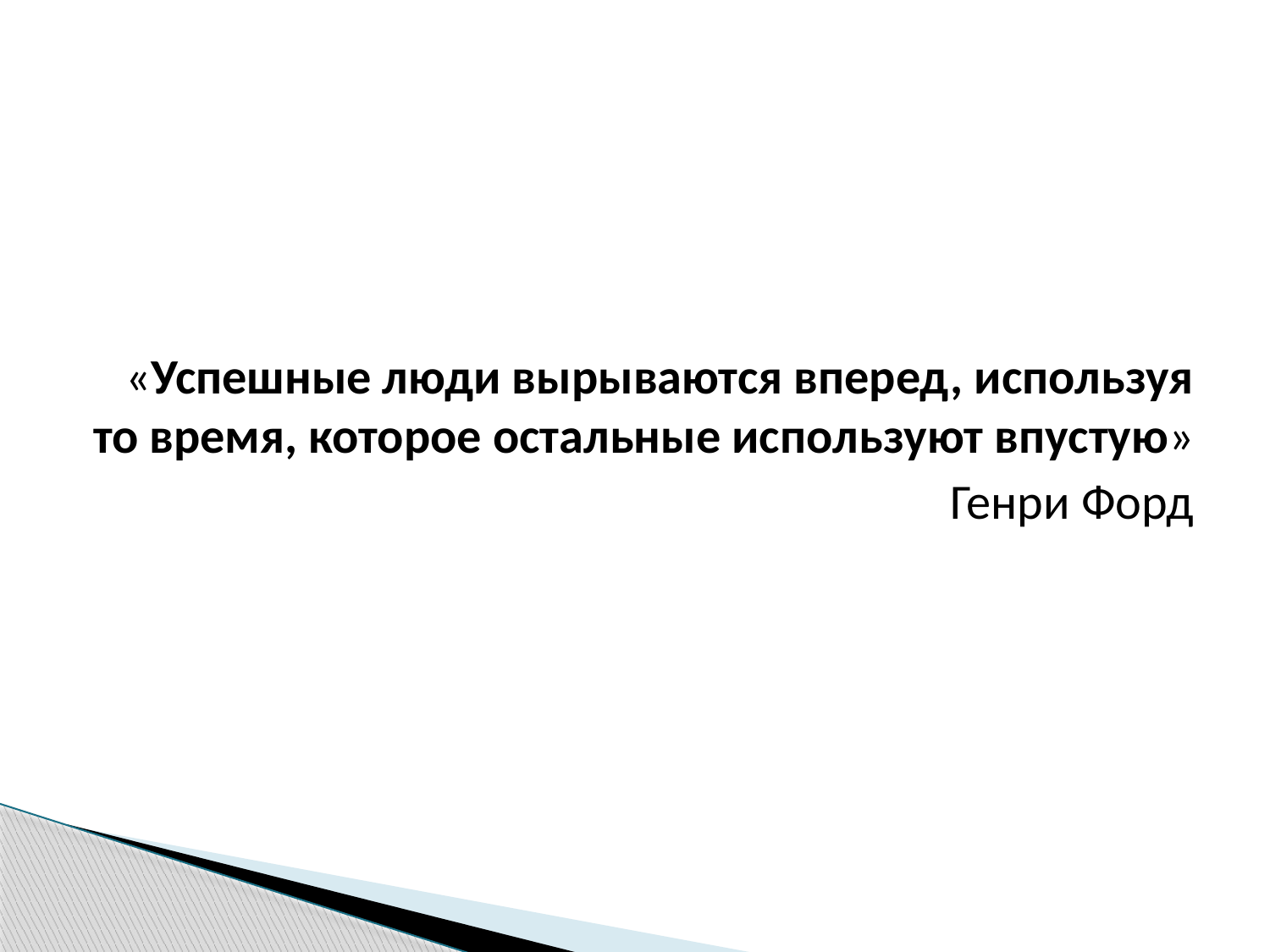

«Успешные люди вырываются вперед, используя то время, которое остальные используют впустую»
Генри Форд